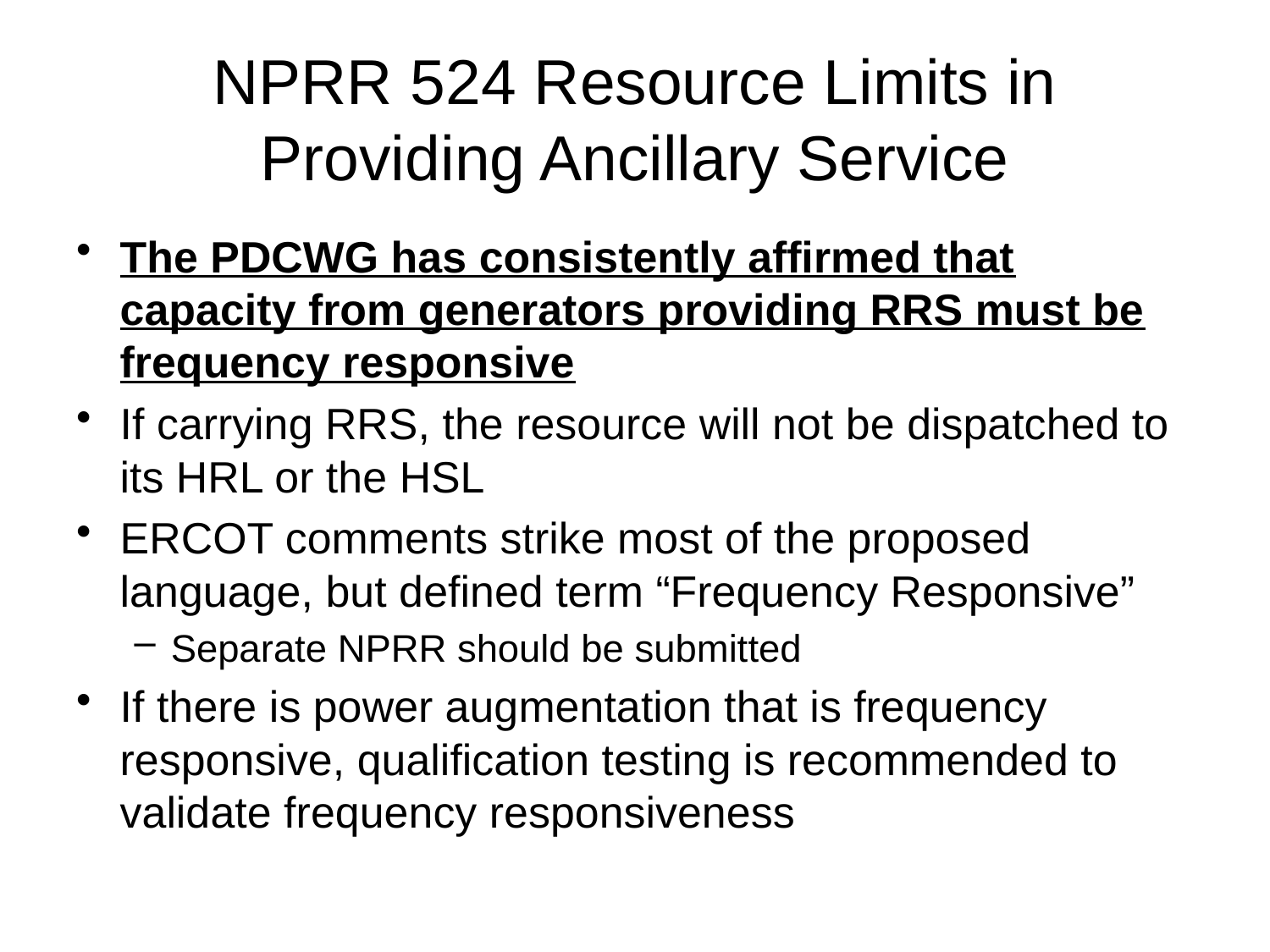

# NPRR 524 Resource Limits in Providing Ancillary Service
The PDCWG has consistently affirmed that capacity from generators providing RRS must be frequency responsive
If carrying RRS, the resource will not be dispatched to its HRL or the HSL
ERCOT comments strike most of the proposed language, but defined term “Frequency Responsive”
Separate NPRR should be submitted
If there is power augmentation that is frequency responsive, qualification testing is recommended to validate frequency responsiveness